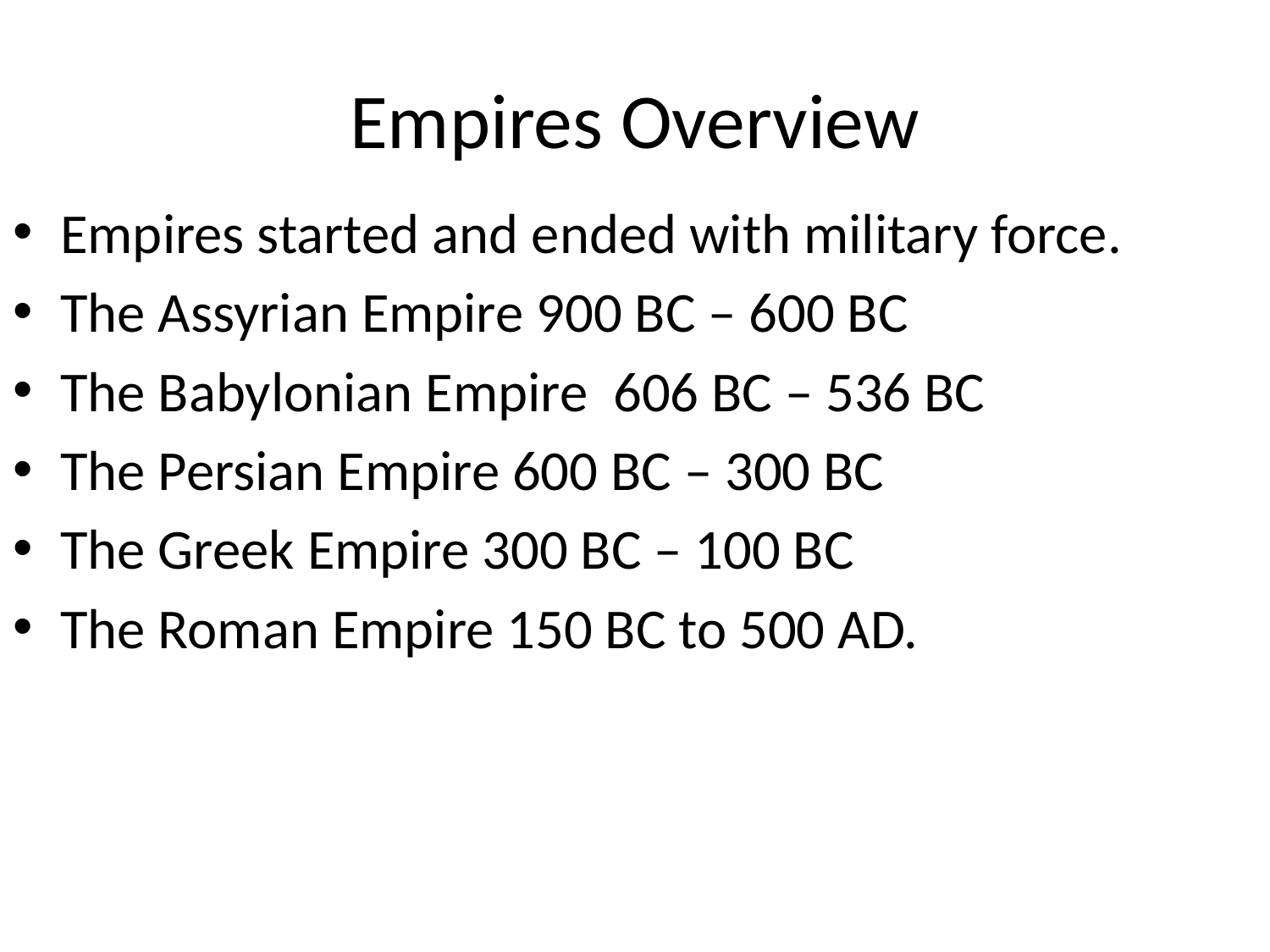

# Empires Overview
Empires started and ended with military force.
The Assyrian Empire 900 BC – 600 BC
The Babylonian Empire  606 BC – 536 BC
The Persian Empire 600 BC – 300 BC
The Greek Empire 300 BC – 100 BC
The Roman Empire 150 BC to 500 AD.